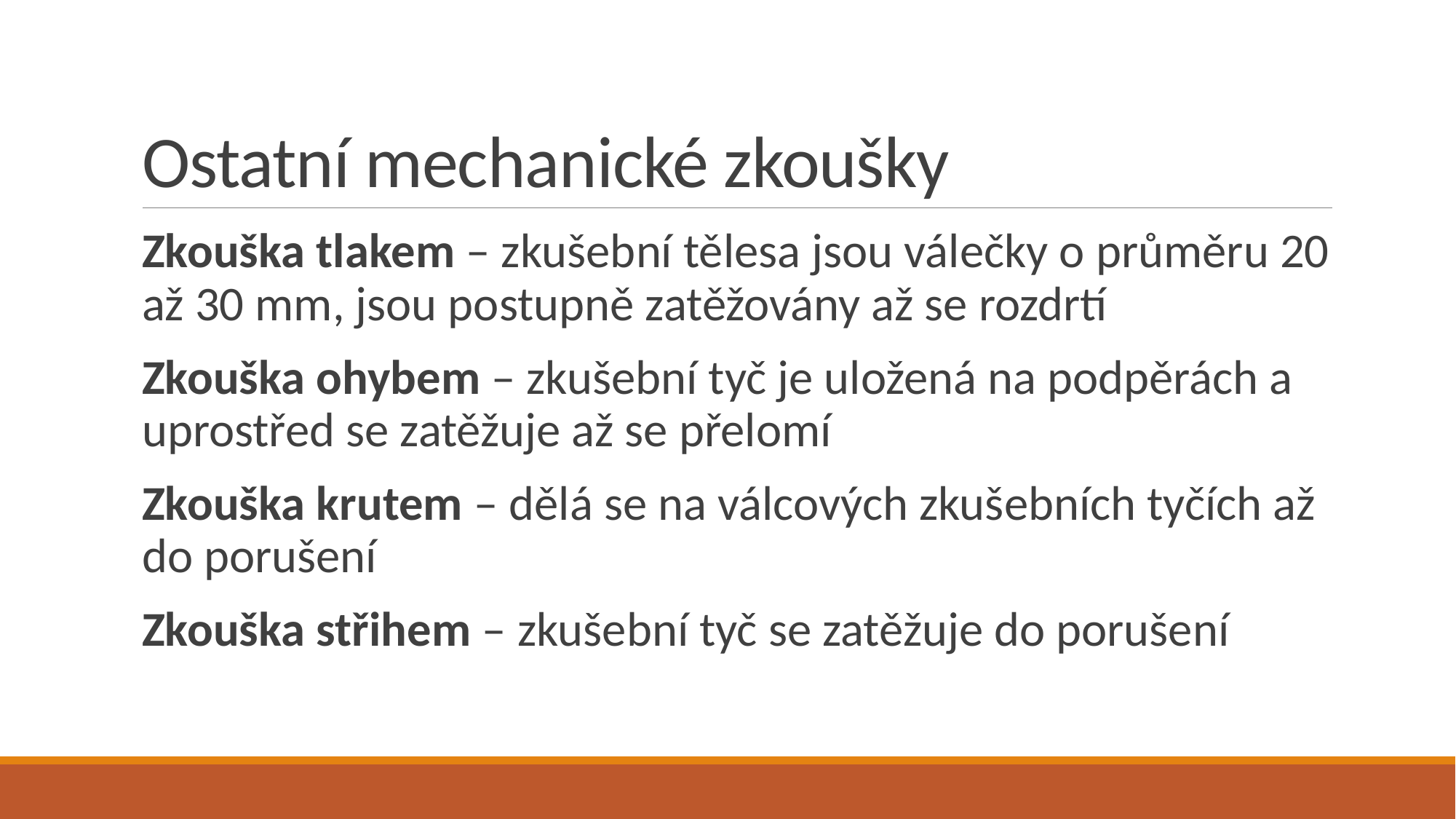

# Ostatní mechanické zkoušky
Zkouška tlakem – zkušební tělesa jsou válečky o průměru 20 až 30 mm, jsou postupně zatěžovány až se rozdrtí
Zkouška ohybem – zkušební tyč je uložená na podpěrách a uprostřed se zatěžuje až se přelomí
Zkouška krutem – dělá se na válcových zkušebních tyčích až do porušení
Zkouška střihem – zkušební tyč se zatěžuje do porušení